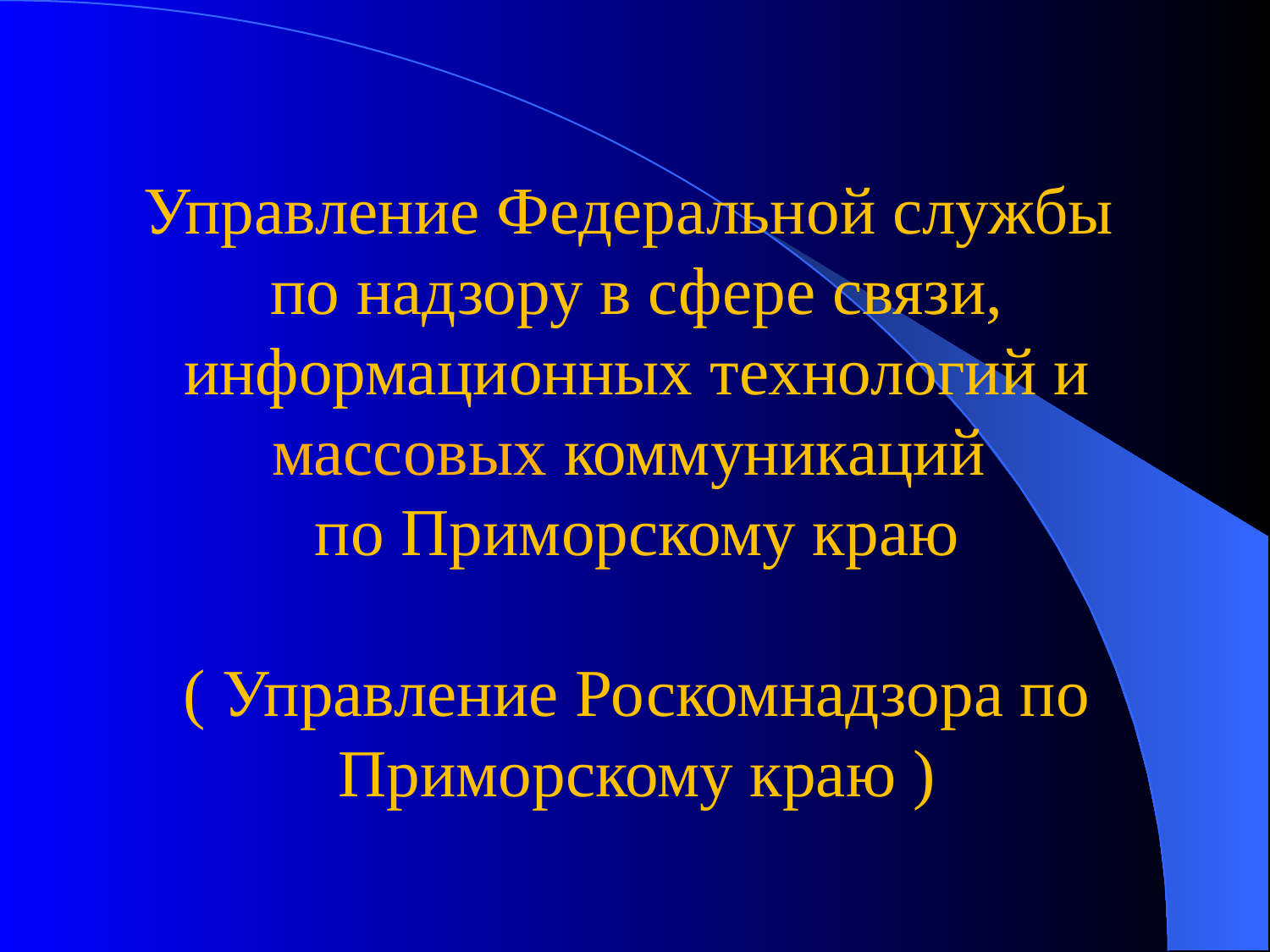

# Управление Федеральной службы по надзору в сфере связи, информационных технологий и массовых коммуникаций по Приморскому краю ( Управление Роскомнадзора по Приморскому краю )